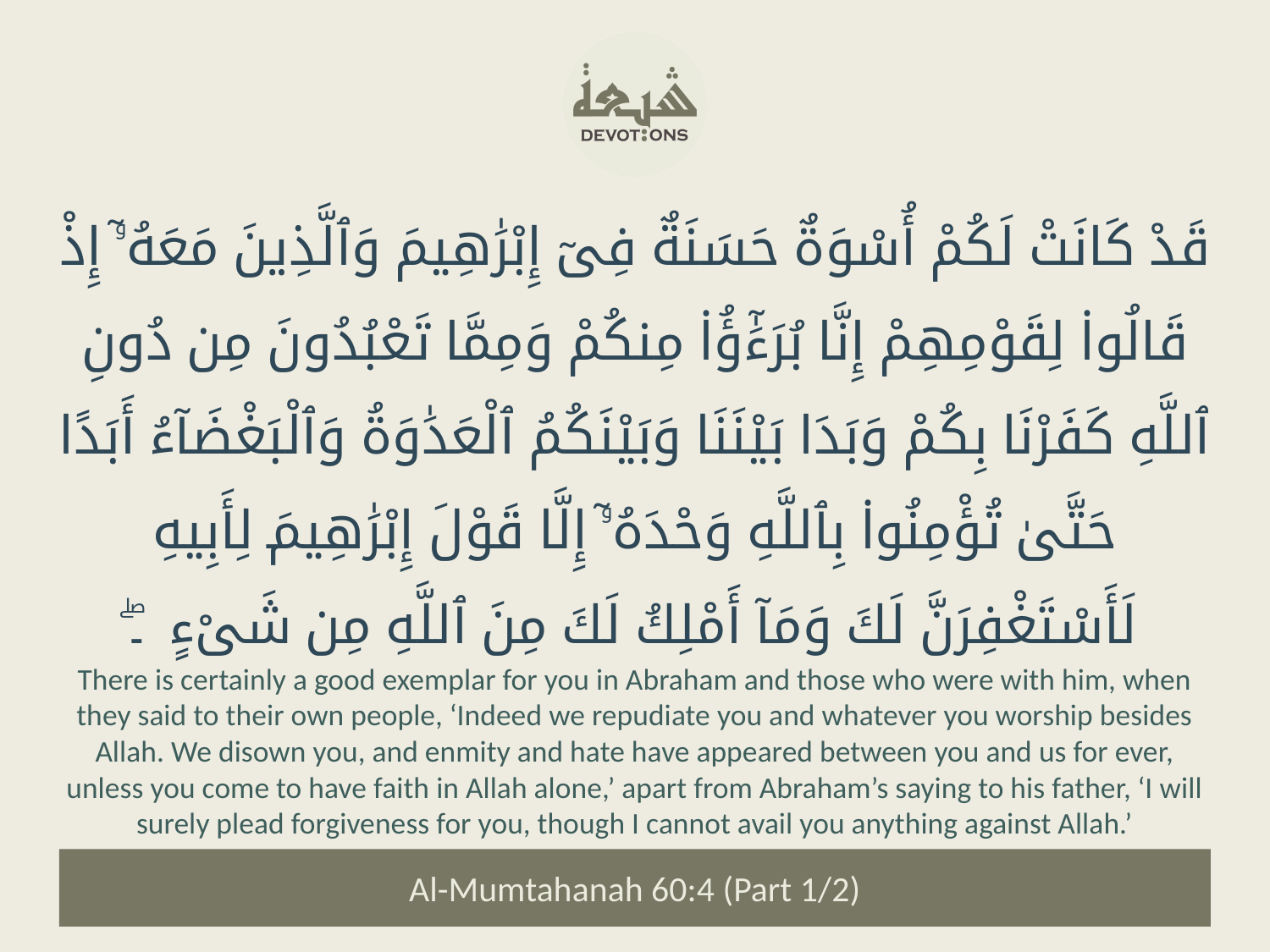

قَدْ كَانَتْ لَكُمْ أُسْوَةٌ حَسَنَةٌ فِىٓ إِبْرَٰهِيمَ وَٱلَّذِينَ مَعَهُۥٓ إِذْ قَالُوا۟ لِقَوْمِهِمْ إِنَّا بُرَءَٰٓؤُا۟ مِنكُمْ وَمِمَّا تَعْبُدُونَ مِن دُونِ ٱللَّهِ كَفَرْنَا بِكُمْ وَبَدَا بَيْنَنَا وَبَيْنَكُمُ ٱلْعَدَٰوَةُ وَٱلْبَغْضَآءُ أَبَدًا حَتَّىٰ تُؤْمِنُوا۟ بِٱللَّهِ وَحْدَهُۥٓ إِلَّا قَوْلَ إِبْرَٰهِيمَ لِأَبِيهِ لَأَسْتَغْفِرَنَّ لَكَ وَمَآ أَمْلِكُ لَكَ مِنَ ٱللَّهِ مِن شَىْءٍ  ۔ۖ
There is certainly a good exemplar for you in Abraham and those who were with him, when they said to their own people, ‘Indeed we repudiate you and whatever you worship besides Allah. We disown you, and enmity and hate have appeared between you and us for ever, unless you come to have faith in Allah alone,’ apart from Abraham’s saying to his father, ‘I will surely plead forgiveness for you, though I cannot avail you anything against Allah.’
Al-Mumtahanah 60:4 (Part 1/2)